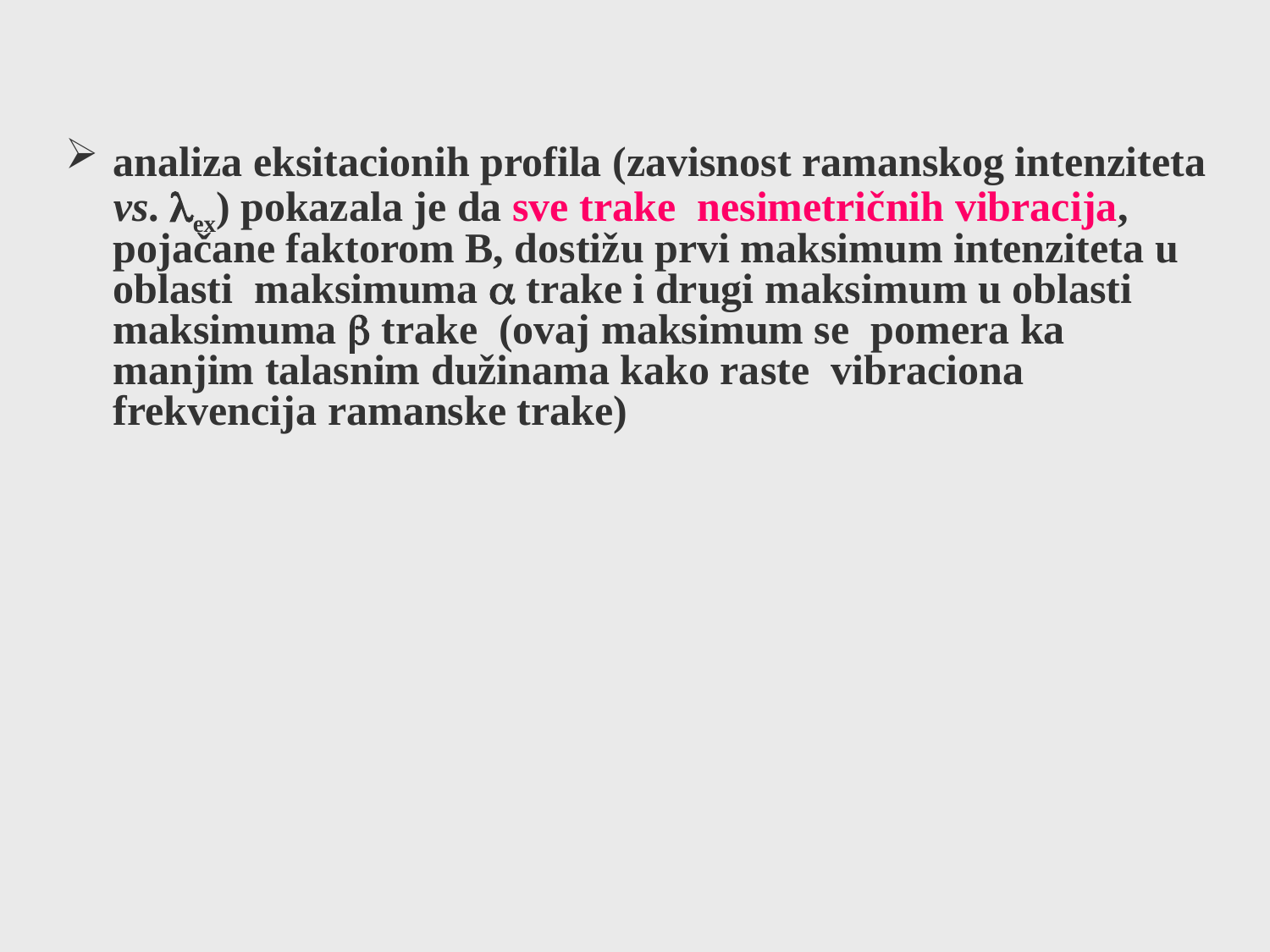

analiza eksitacionih profila (zavisnost ramanskog intenziteta vs. λex) pokazala je da sve trake  nesimetričnih vibracija,  pojačane faktorom B, dostižu prvi maksimum intenziteta u  oblasti  maksimuma α trake i drugi maksimum u oblasti maksimuma β trake  (ovaj maksimum se  pomera ka manjim talasnim dužinama kako raste  vibraciona frekvencija ramanske trake)